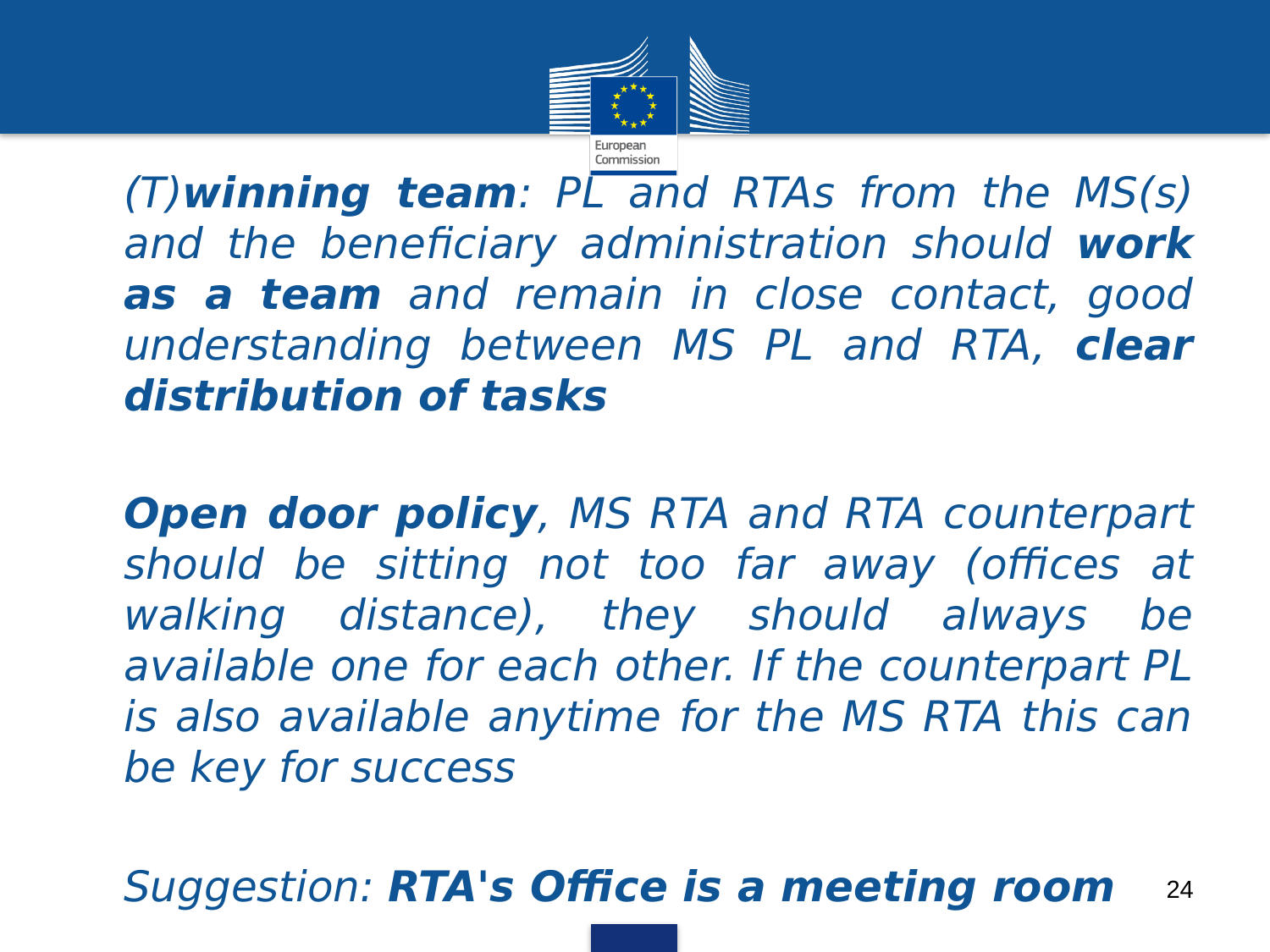

(T)winning team: PL and RTAs from the MS(s) and the beneficiary administration should work as a team and remain in close contact, good understanding between MS PL and RTA, clear distribution of tasks

Open door policy, MS RTA and RTA counterpart should be sitting not too far away (offices at walking distance), they should always be available one for each other. If the counterpart PL is also available anytime for the MS RTA this can be key for success

Suggestion: RTA's Office is a meeting room
24